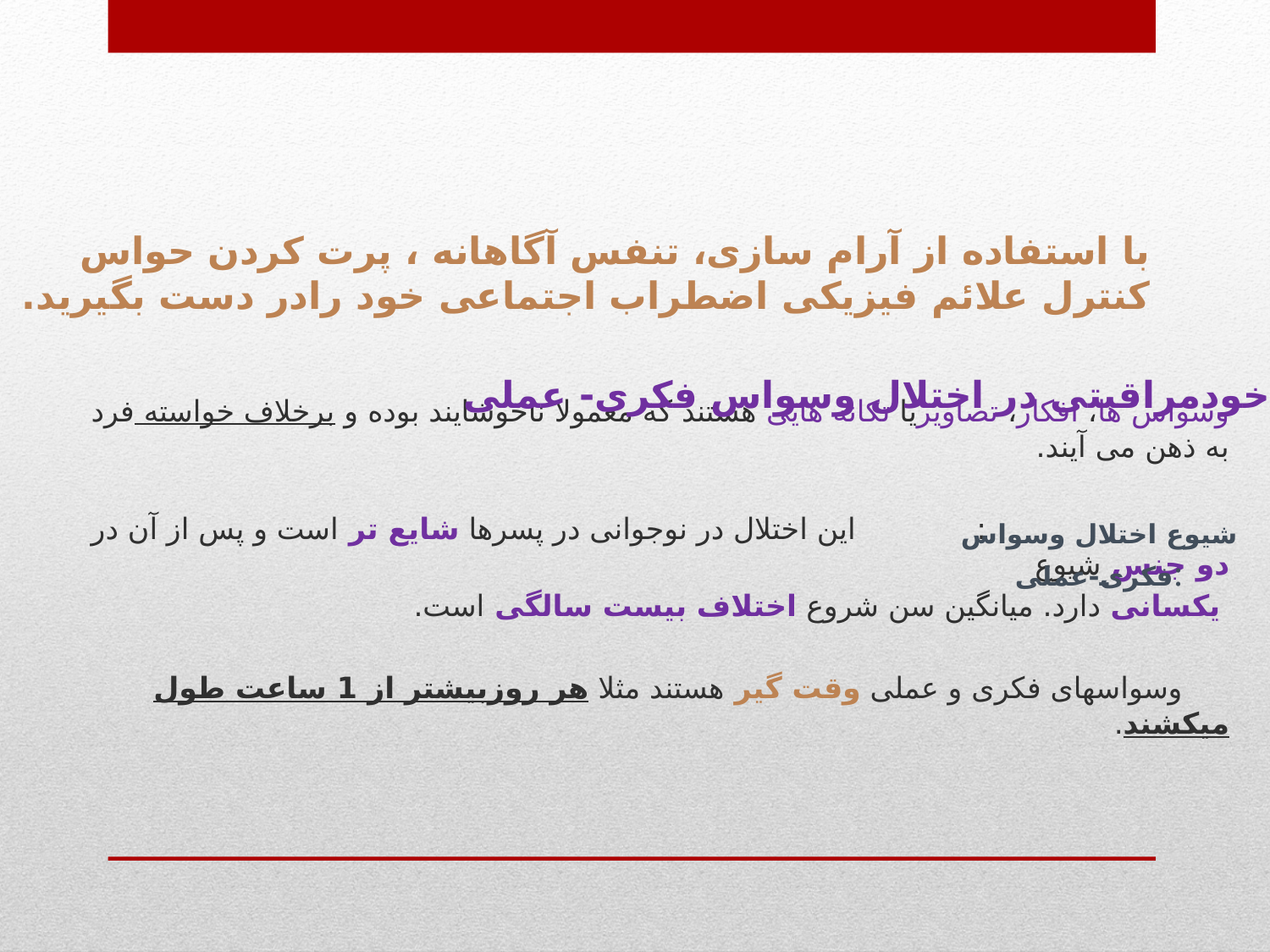

# با استفاده از آرام سازی، تنفس آگاهانه ، پرت کردن حواس کنترل علائم فیزیکی اضطراب اجتماعی خود رادر دست بگیرید.

وسواس ها، افکار، تصاویریا تکانه هایی هستند که معمولا ناخوشایند بوده و برخلاف خواسته فرد به ذهن می آیند.

                          :             این اختلال در نوجوانی در پسرها شایع تر است و پس از آن در دو جنس شیوع
 یکسانی دارد. میانگین سن شروع اختلاف بیست سالگی است.

     وسواسهای فکری و عملی وقت گیر هستند مثلا هر روزبیشتر از 1 ساعت طول میکشند.
خودمراقبتی در اختلال وسواس فکری- عملی
شیوع اختلال وسواس فکری-عملی: